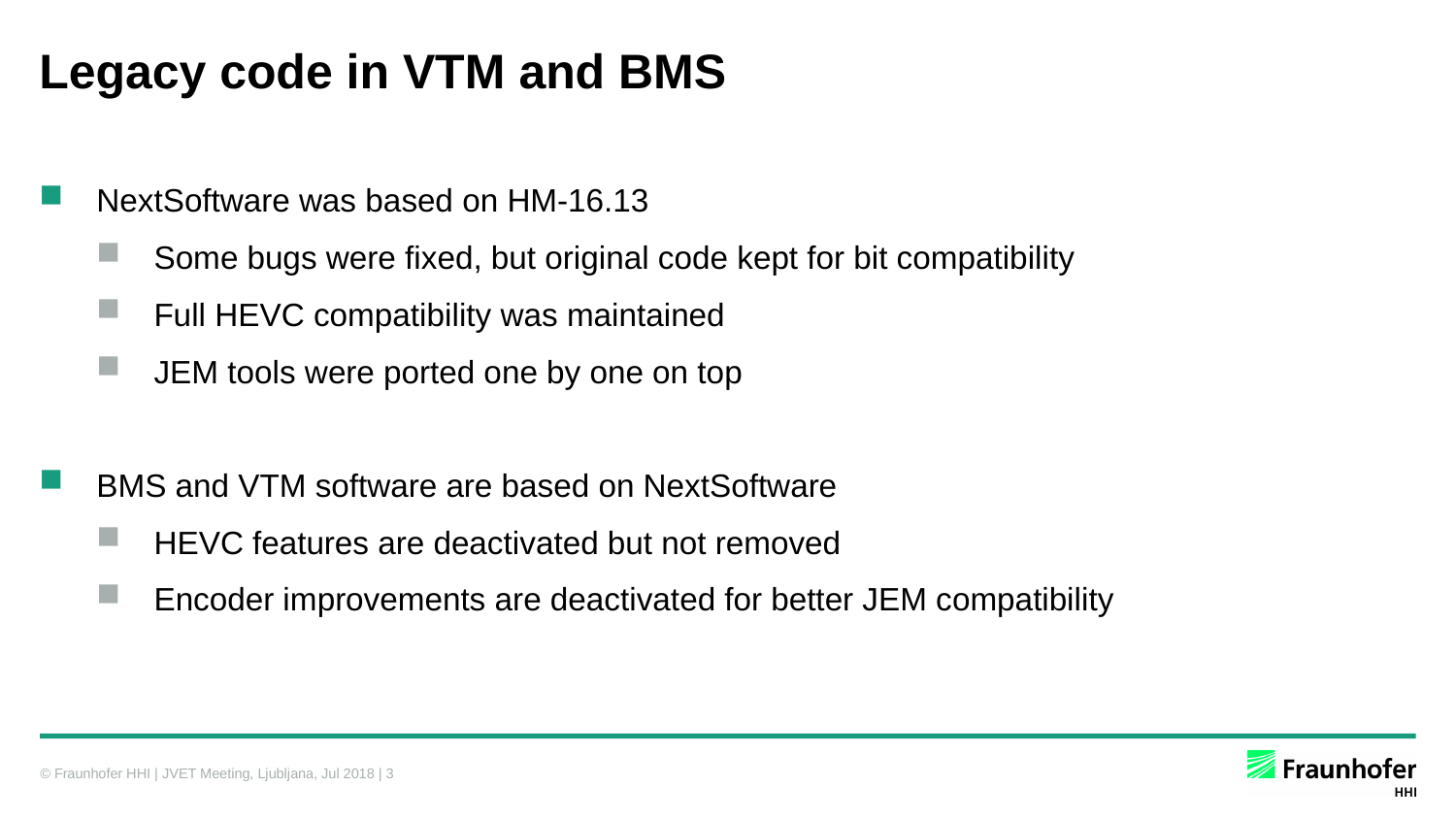

# Legacy code in VTM and BMS
NextSoftware was based on HM-16.13
Some bugs were fixed, but original code kept for bit compatibility
Full HEVC compatibility was maintained
JEM tools were ported one by one on top

BMS and VTM software are based on NextSoftware
HEVC features are deactivated but not removed
Encoder improvements are deactivated for better JEM compatibility